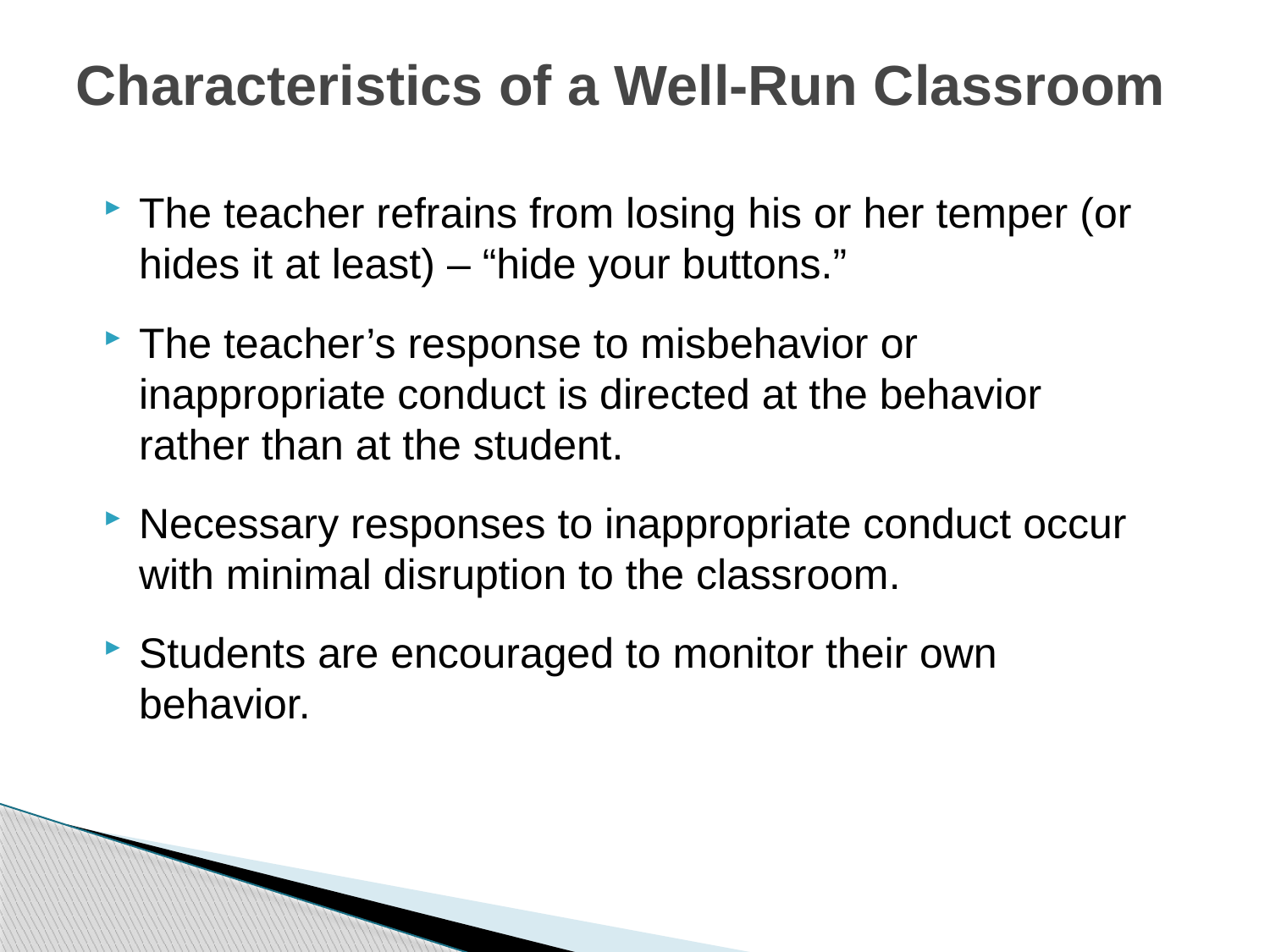

Characteristics of a Well-Run Classroom
The teacher refrains from losing his or her temper (or hides it at least) – “hide your buttons.”
The teacher’s response to misbehavior or inappropriate conduct is directed at the behavior rather than at the student.
Necessary responses to inappropriate conduct occur with minimal disruption to the classroom.
Students are encouraged to monitor their own behavior.